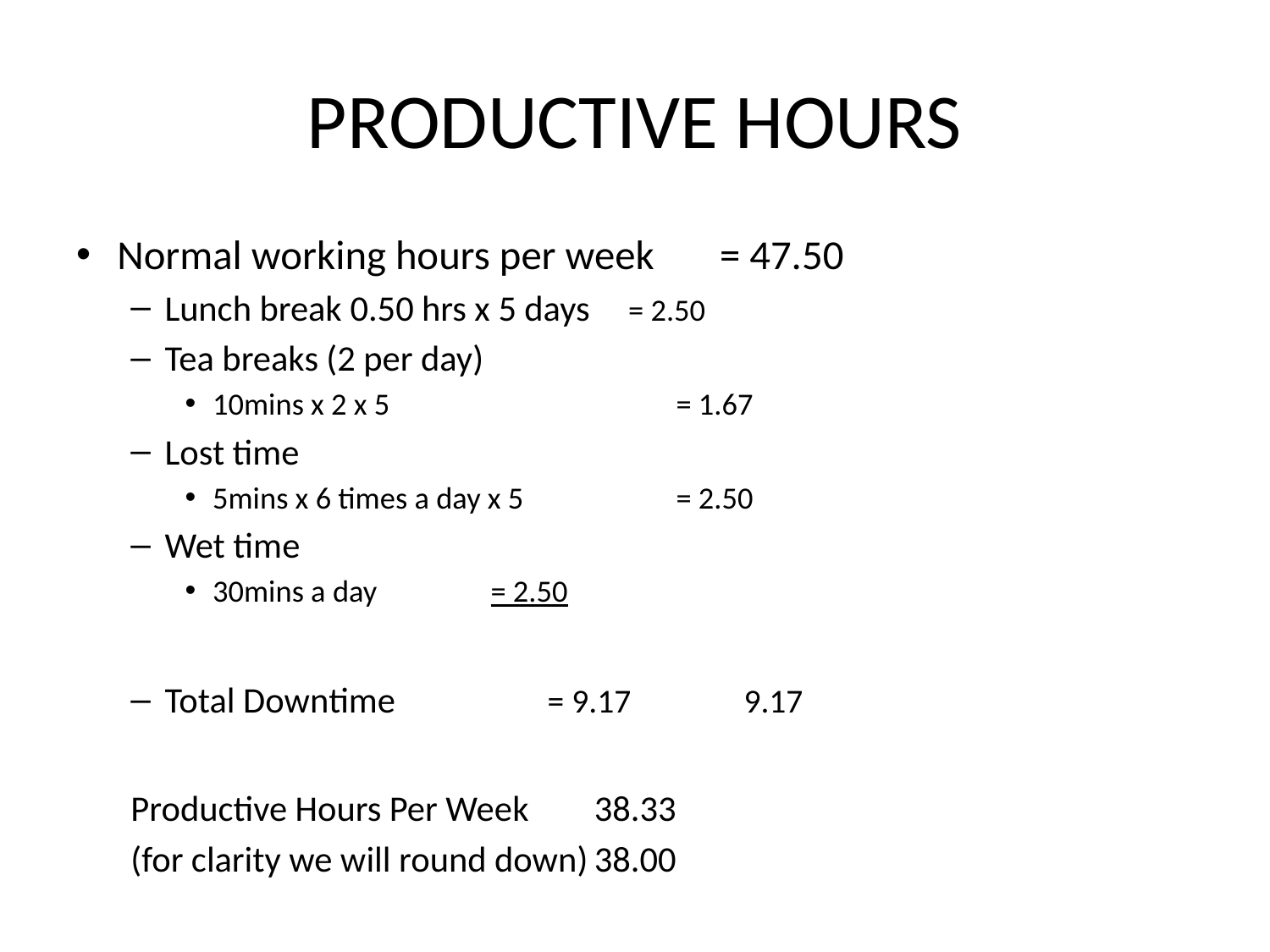

# PRODUCTIVE HOURS
Normal working hours per week		     = 47.50
Lunch break	0.50 hrs x 5 days  	= 2.50
Tea breaks (2 per day)
10mins x 2 x 5  		          	 	= 1.67
Lost time
5mins x 6 times a day x 5	          	= 2.50
Wet time
30mins a day		      		= 2.50

Total Downtime 		             = 9.17		   9.17

Productive Hours Per Week				38.33
(for clarity we will round down)				38.00